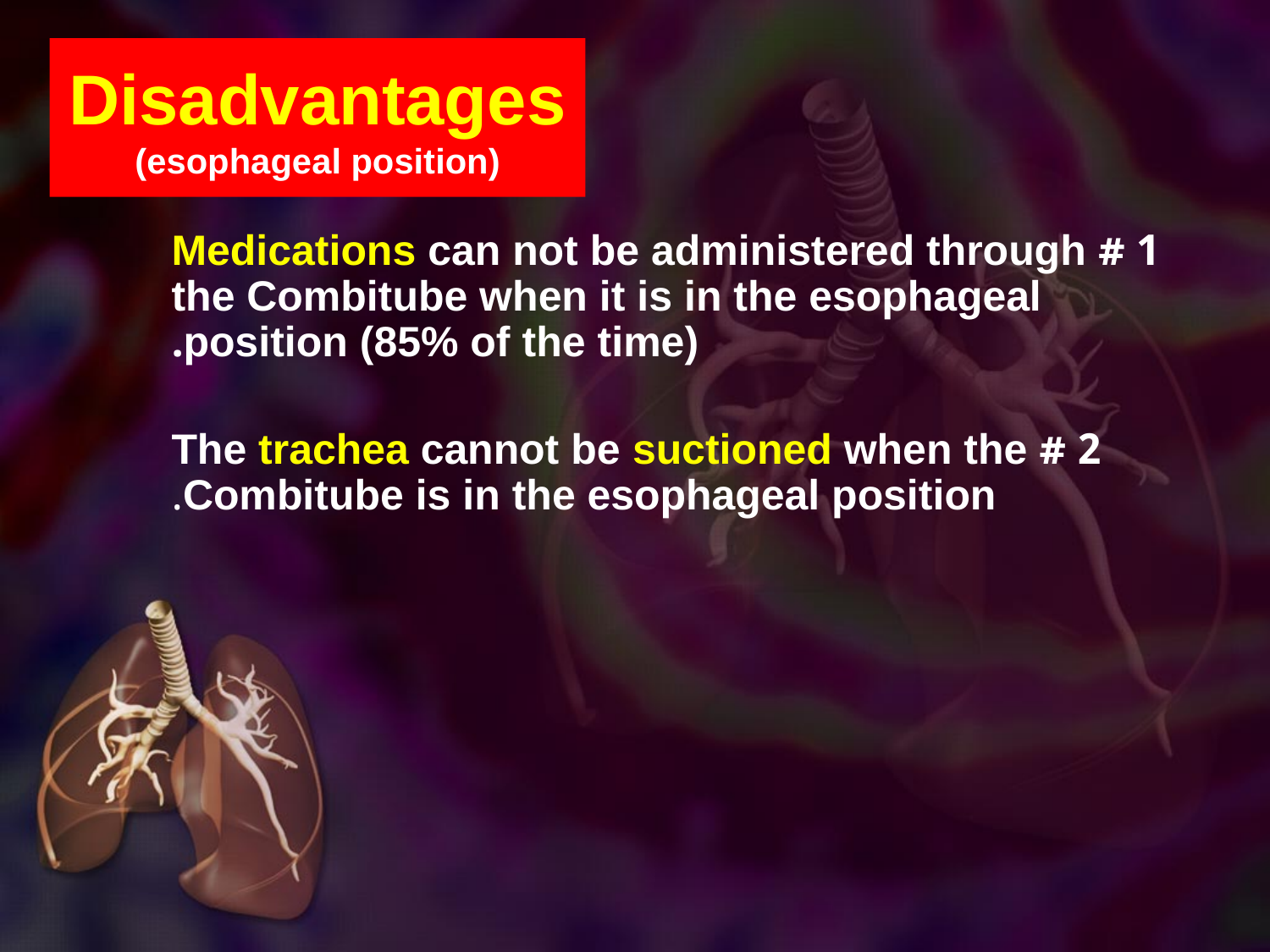

# Disadvantages (esophageal position)
1 # Medications can not be administered through the Combitube when it is in the esophageal position (85% of the time).

2 # The trachea cannot be suctioned when the Combitube is in the esophageal position.